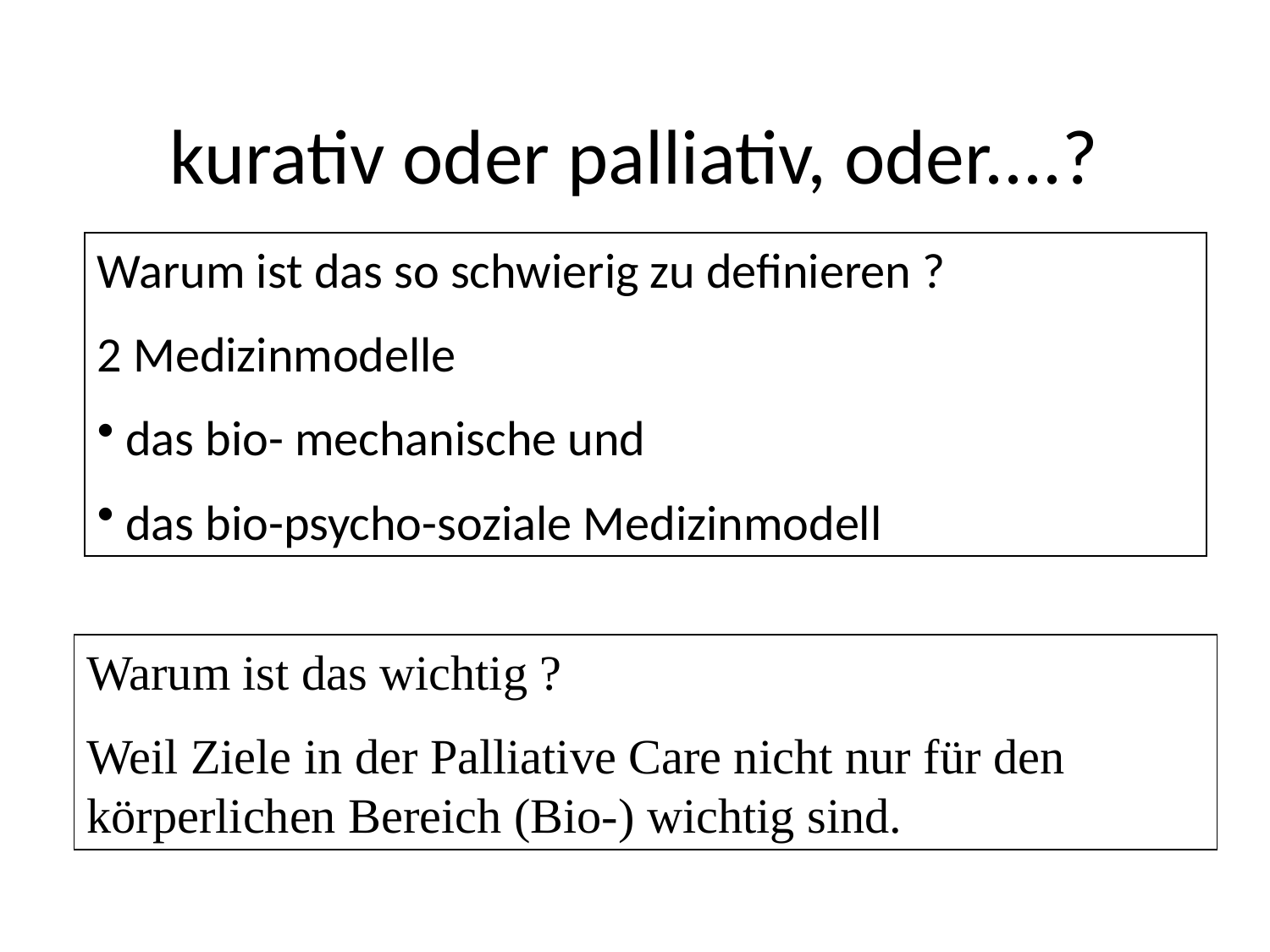

# kurativ oder palliativ, oder....?
Warum ist das so schwierig zu definieren ?
2 Medizinmodelle
 das bio- mechanische und
 das bio-psycho-soziale Medizinmodell
Warum ist das wichtig ?
Weil Ziele in der Palliative Care nicht nur für den körperlichen Bereich (Bio-) wichtig sind.